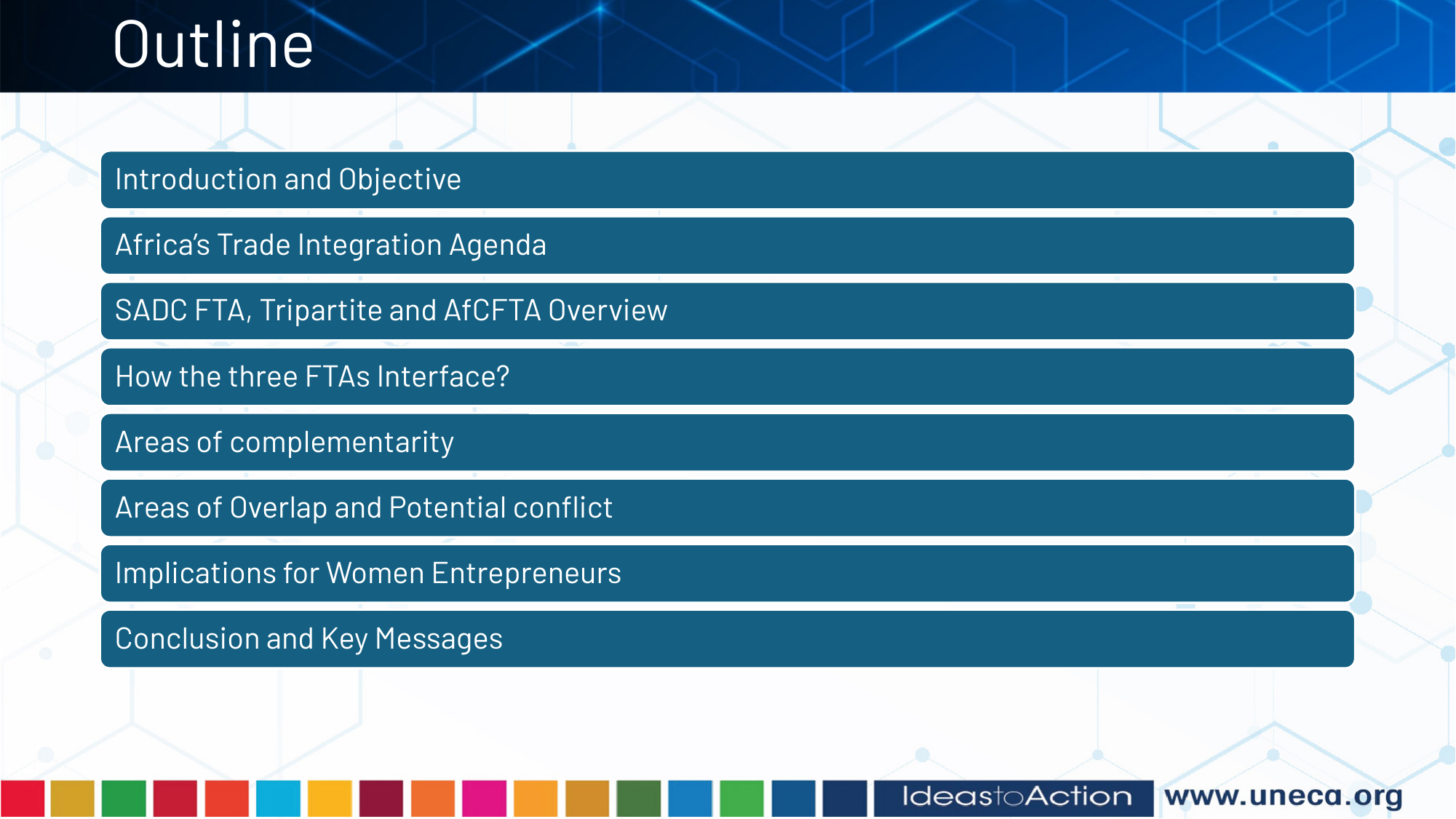

# Outline
Introduction and Objective
Africa’s Trade Integration Agenda
SADC FTA, Tripartite and AfCFTA Overview
How the three FTAs Interface?
Areas of complementarity
Areas of Overlap and Potential conflict
Implications for Women Entrepreneurs
Conclusion and Key Messages